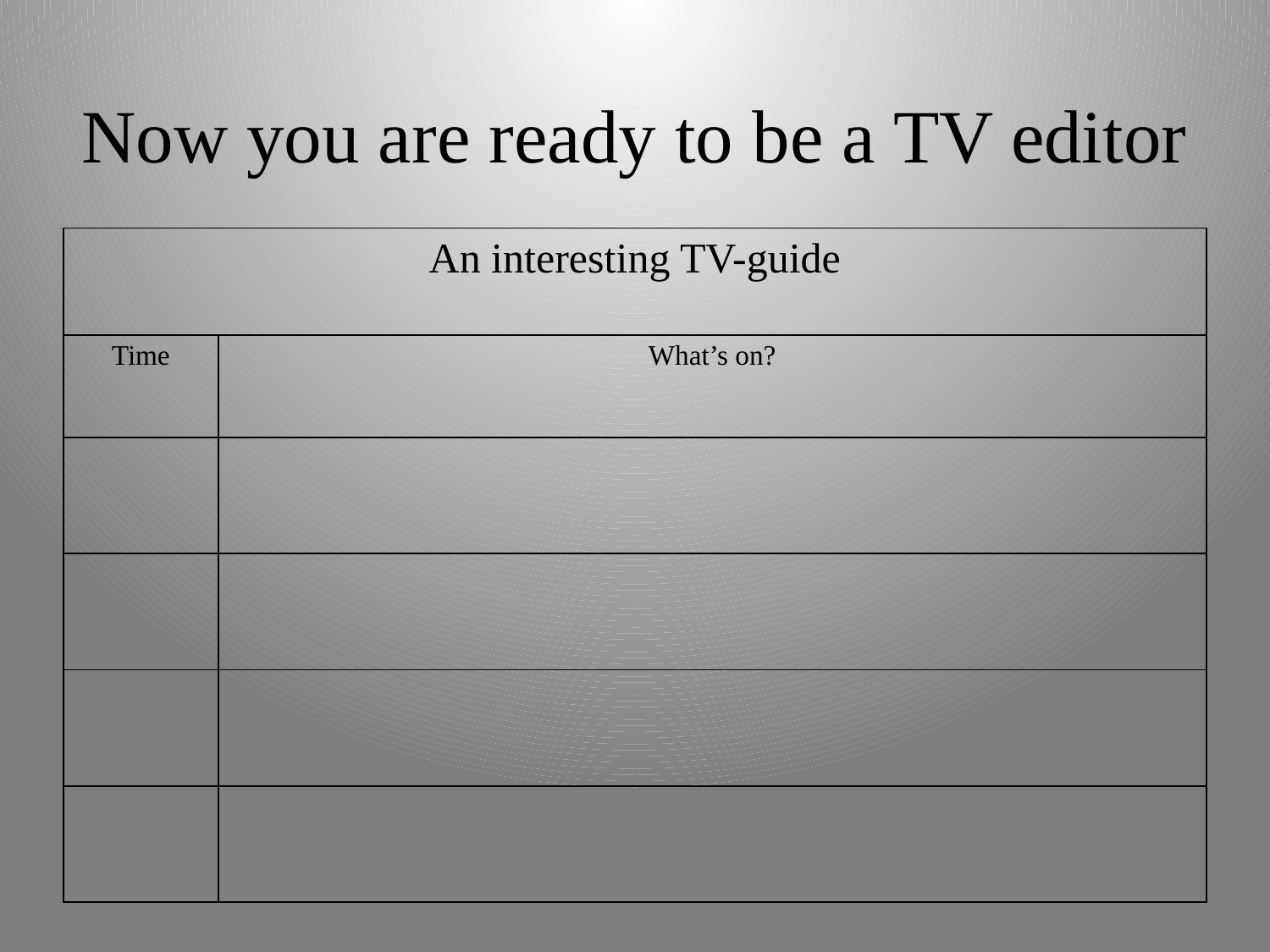

# Now you are ready to be a TV editor
| An interesting TV-guide |  |
| --- | --- |
| Time | What’s on? |
|  |  |
|  |  |
|  |  |
|  |  |